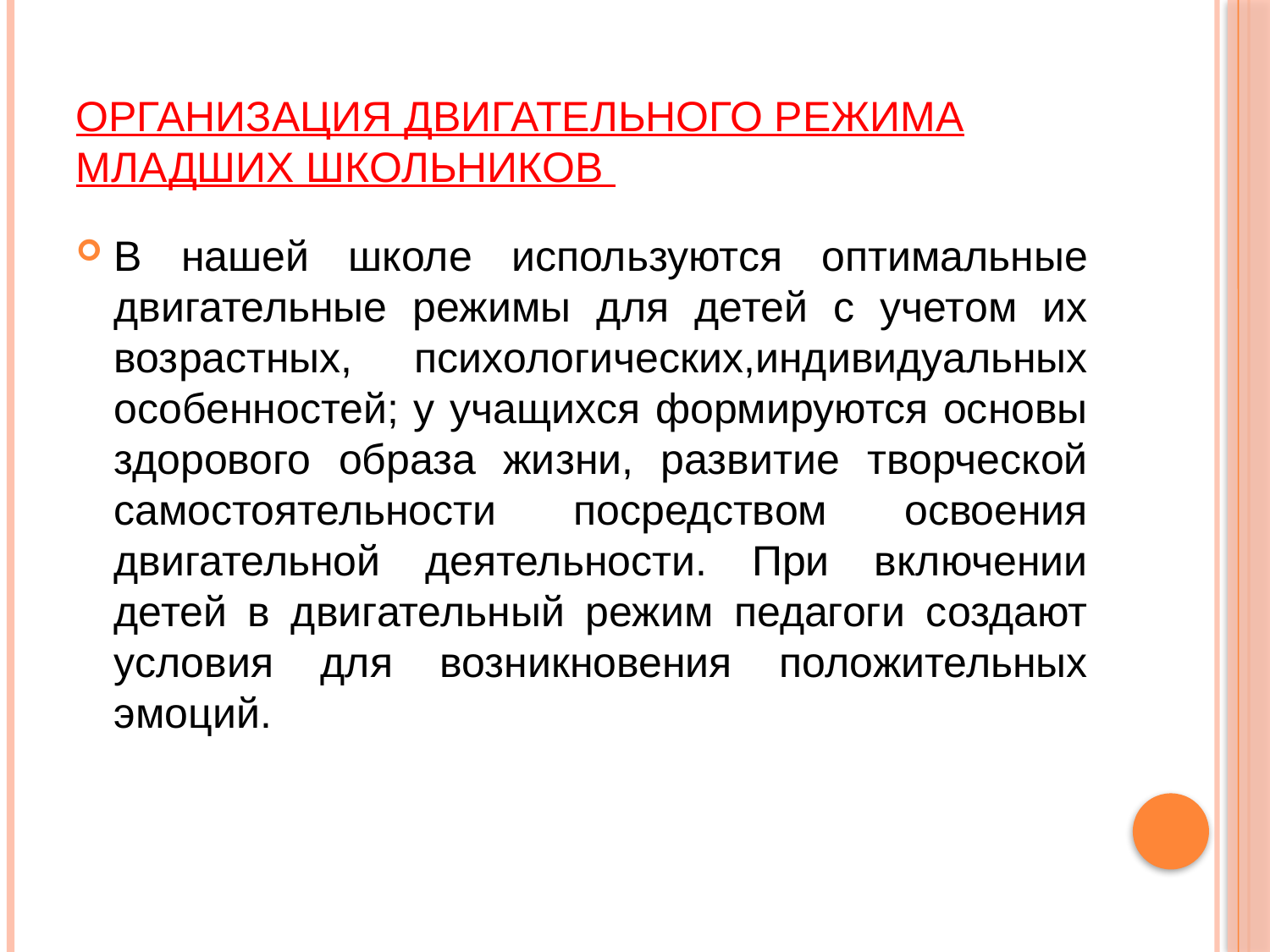

# Организация двигательного режима младших школьников
В нашей школе используются оптимальные двигательные режимы для детей с учетом их возрастных, психологических,индивидуальных особенностей; у учащихся формируются основы здорового образа жизни, развитие творческой самостоятельности посредством освоения двигательной деятельности. При включении детей в двигательный режим педагоги создают условия для возникновения положительных эмоций.